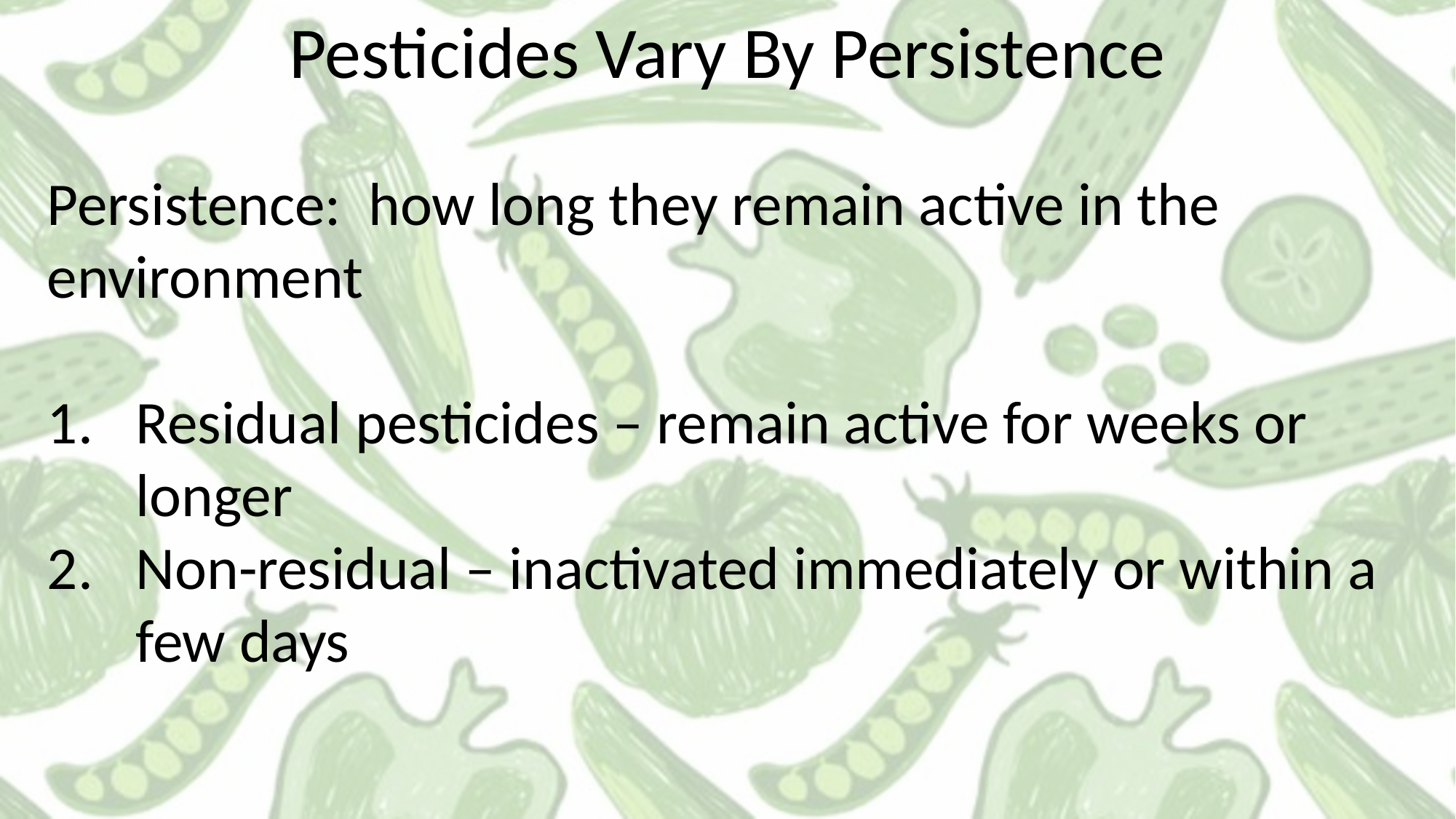

Pesticides Vary By Persistence
Persistence:  how long they remain active in the environment

Residual pesticides – remain active for weeks or longer
Non-residual – inactivated immediately or within a few days